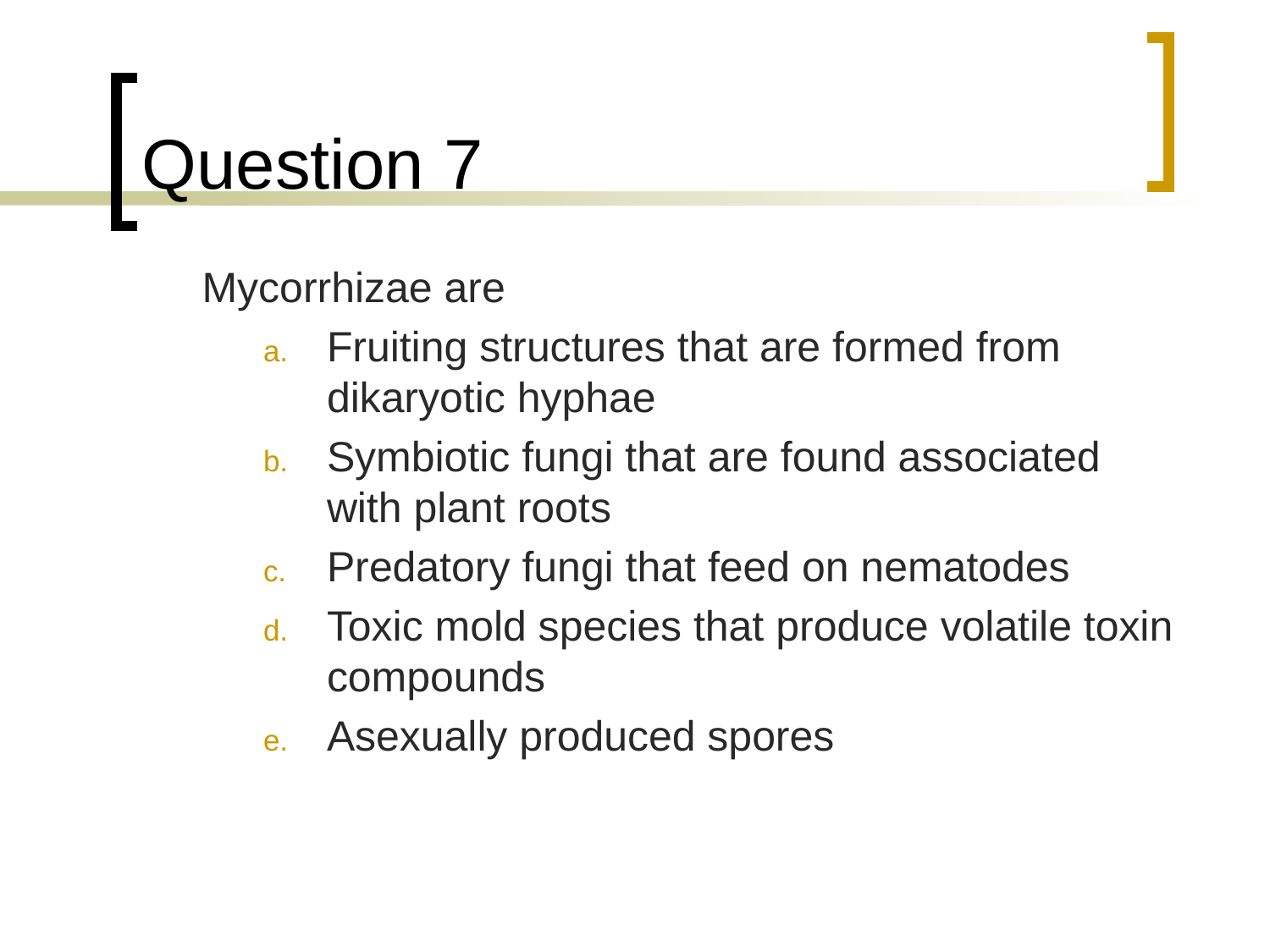

# Question 7
	Mycorrhizae are
Fruiting structures that are formed from dikaryotic hyphae
Symbiotic fungi that are found associated with plant roots
Predatory fungi that feed on nematodes
Toxic mold species that produce volatile toxin compounds
Asexually produced spores